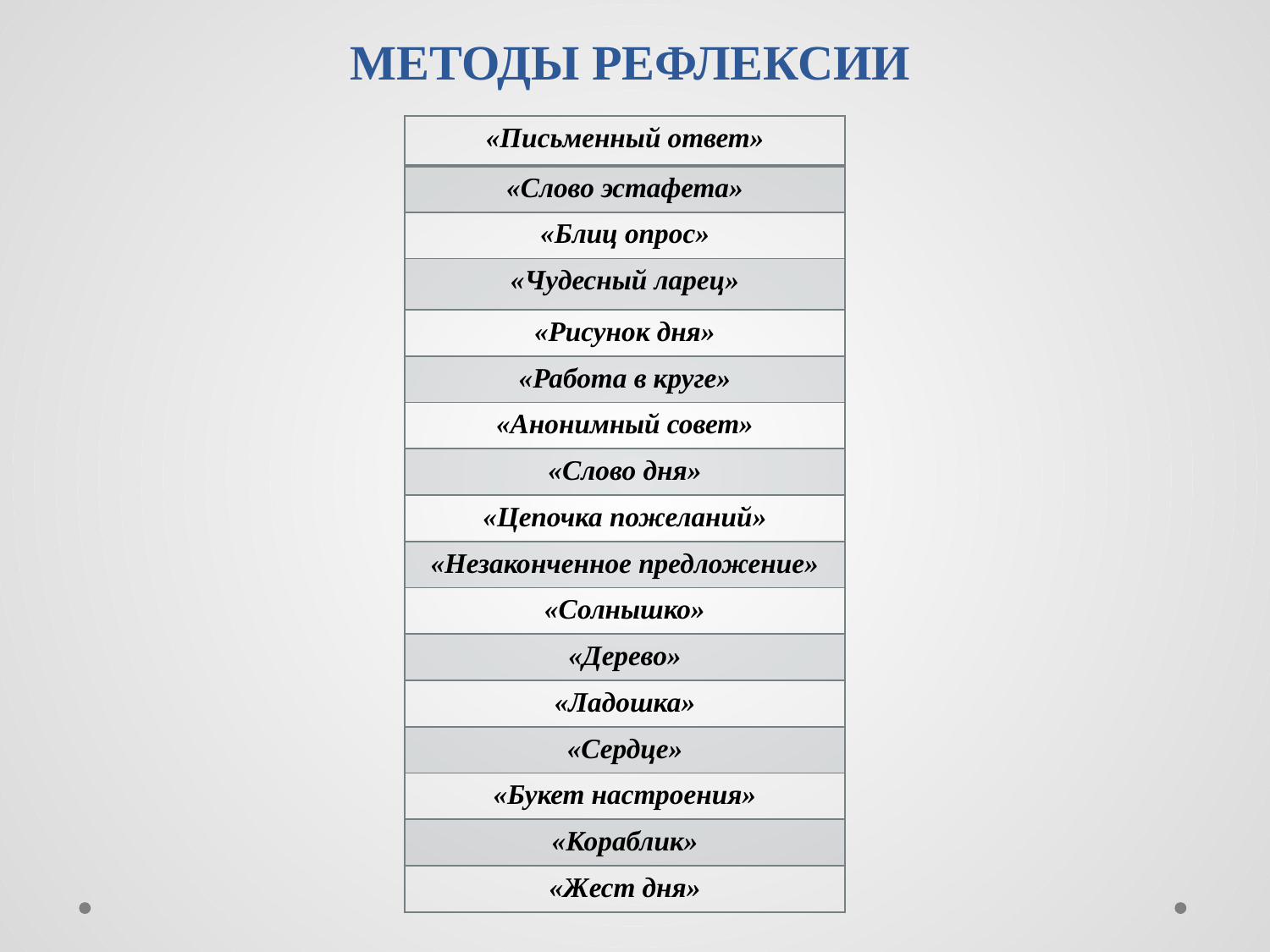

# МЕТОДЫ РЕФЛЕКСИИ
| «Письменный ответ» |
| --- |
| «Слово эстафета» |
| «Блиц опрос» |
| «Чудесный ларец» |
| «Рисунок дня» |
| «Работа в круге» |
| «Анонимный совет» |
| «Слово дня» |
| «Цепочка пожеланий» |
| «Незаконченное предложение» |
| «Солнышко» |
| «Дерево» |
| «Ладошка» |
| «Сердце» |
| «Букет настроения» |
| «Кораблик» |
| «Жест дня» |